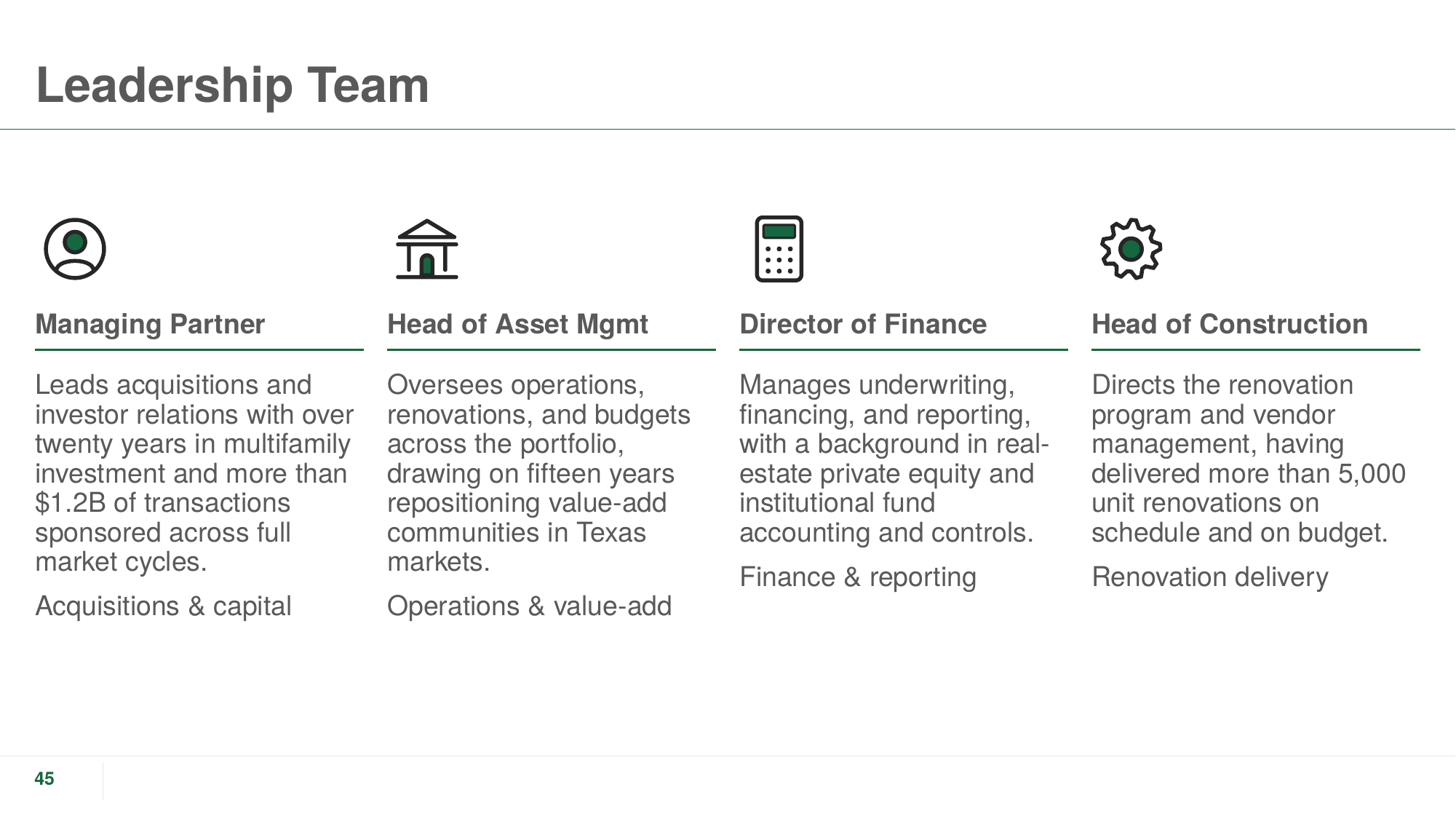

# Leadership Team

Managing Partner
Head of Asset Mgmt
Director of Finance
Head of Construction
Leads acquisitions and investor relations with over twenty years in multifamily investment and more than $1.2B of transactions sponsored across full market cycles.
Acquisitions & capital
Oversees operations, renovations, and budgets across the portfolio, drawing on fifteen years repositioning value-add communities in Texas markets.
Operations & value-add
Manages underwriting, financing, and reporting, with a background in real-estate private equity and institutional fund accounting and controls.
Finance & reporting
Directs the renovation program and vendor management, having delivered more than 5,000 unit renovations on schedule and on budget.
Renovation delivery
45